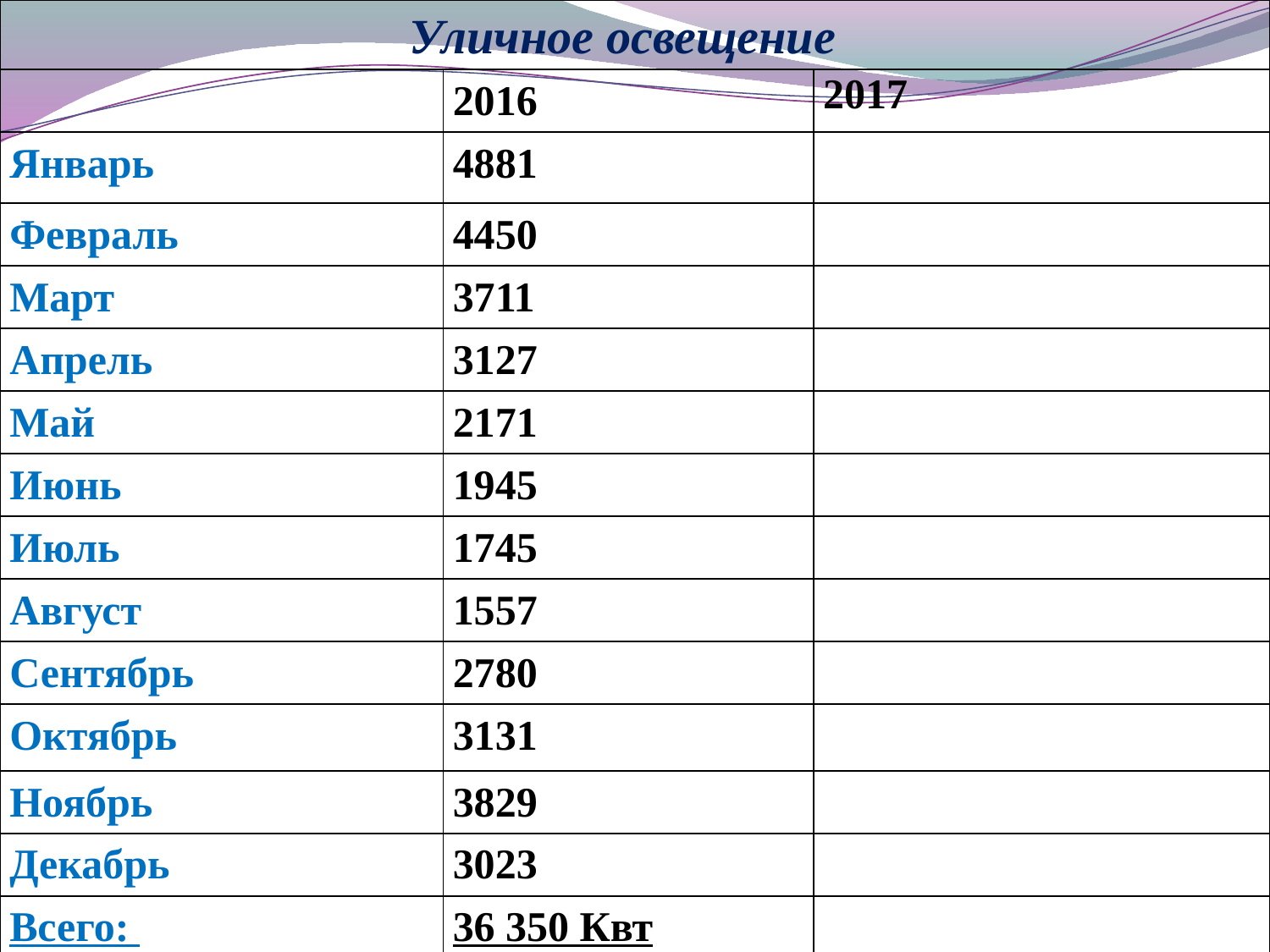

| Уличное освещение |  |  |
| --- | --- | --- |
|  | 2016 | 2017 |
| Январь | 4881 |  |
| Февраль | 4450 |  |
| Март | 3711 |  |
| Апрель | 3127 |  |
| Май | 2171 |  |
| Июнь | 1945 |  |
| Июль | 1745 |  |
| Август | 1557 |  |
| Сентябрь | 2780 |  |
| Октябрь | 3131 |  |
| Ноябрь | 3829 |  |
| Декабрь | 3023 |  |
| Всего: | 36 350 Квт |  |